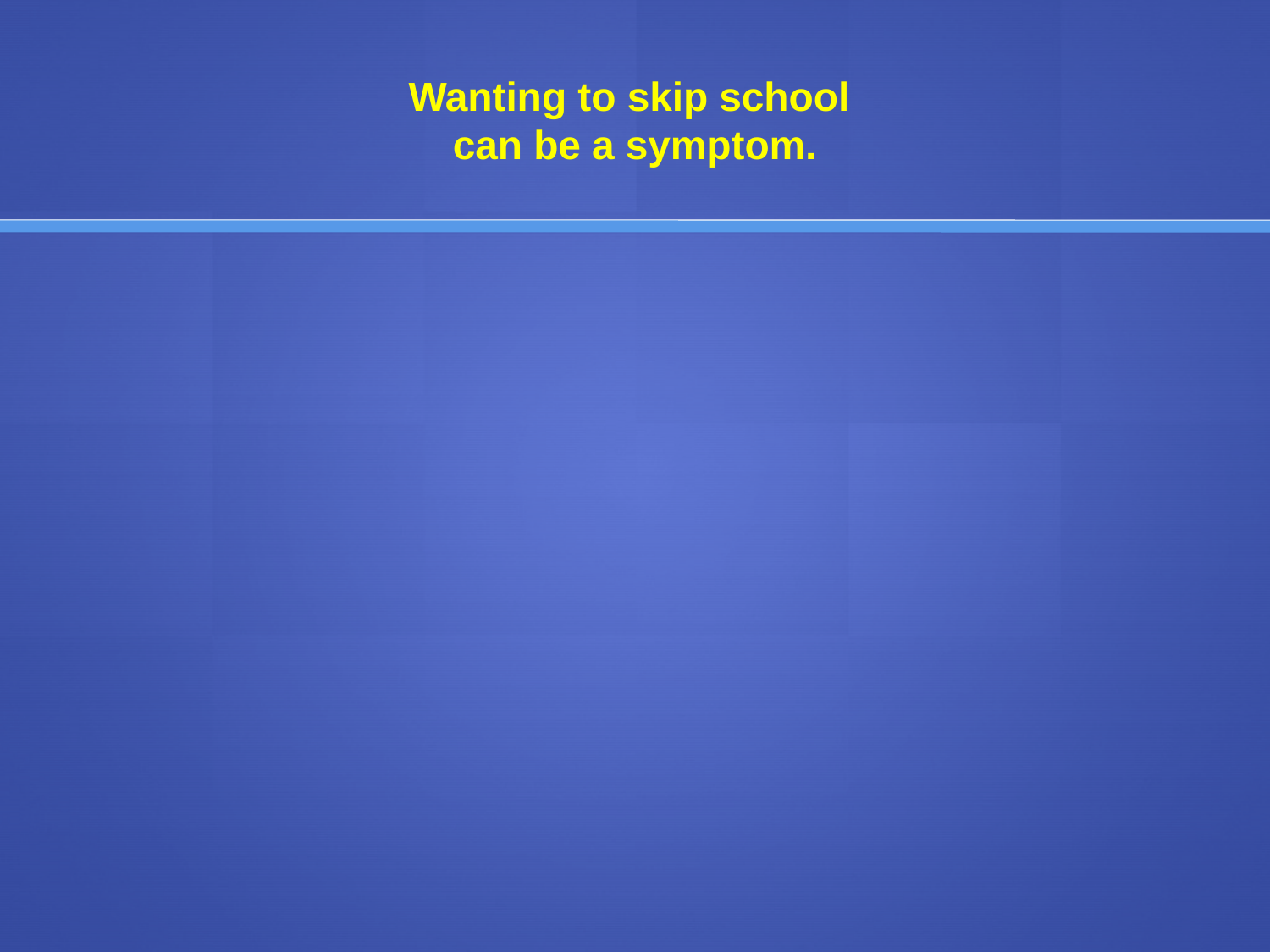

# Wanting to skip school can be a symptom.